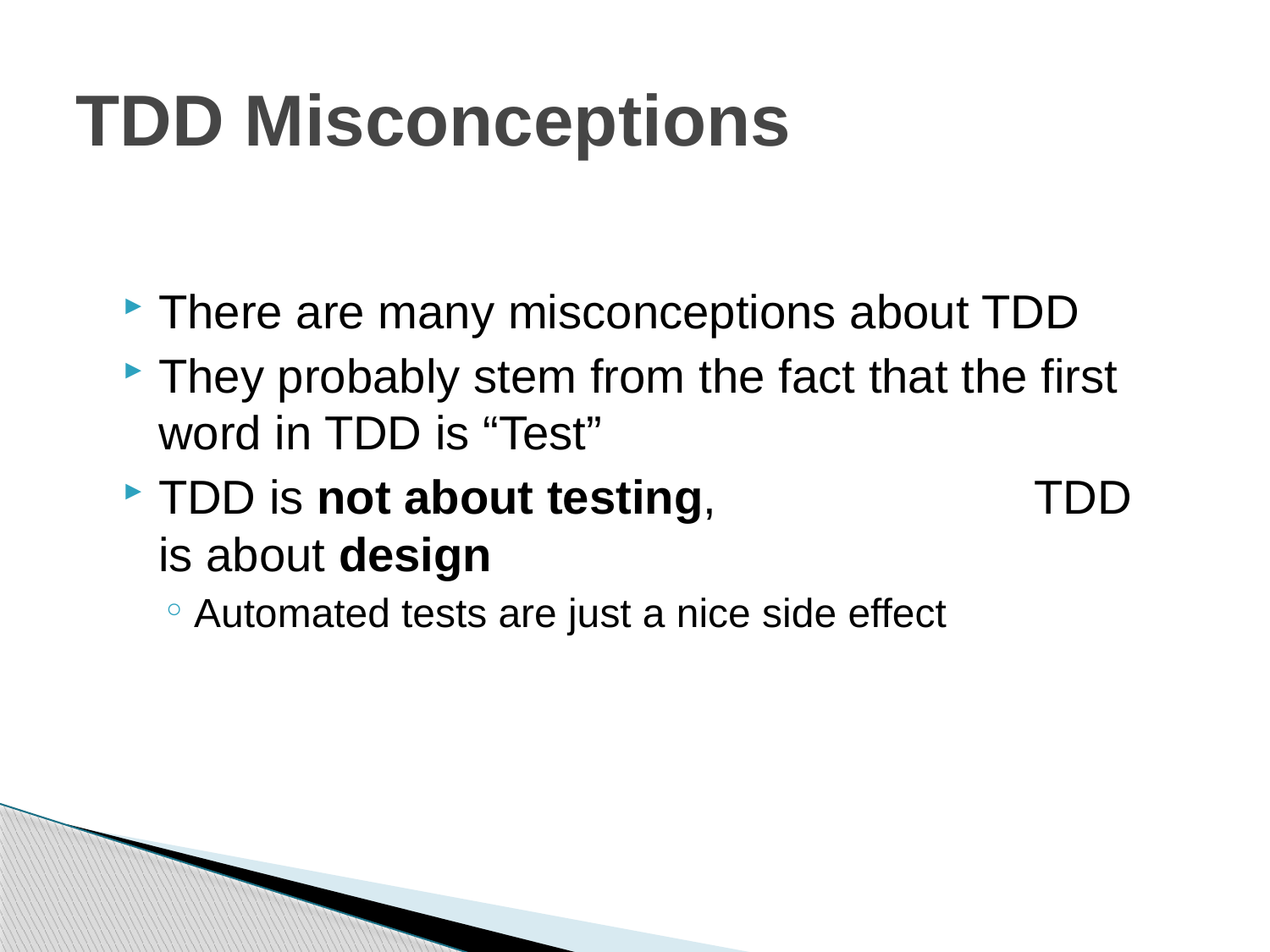

# TDD Misconceptions
There are many misconceptions about TDD
They probably stem from the fact that the first word in TDD is “Test”
TDD is not about testing,                        TDD is about design
Automated tests are just a nice side effect